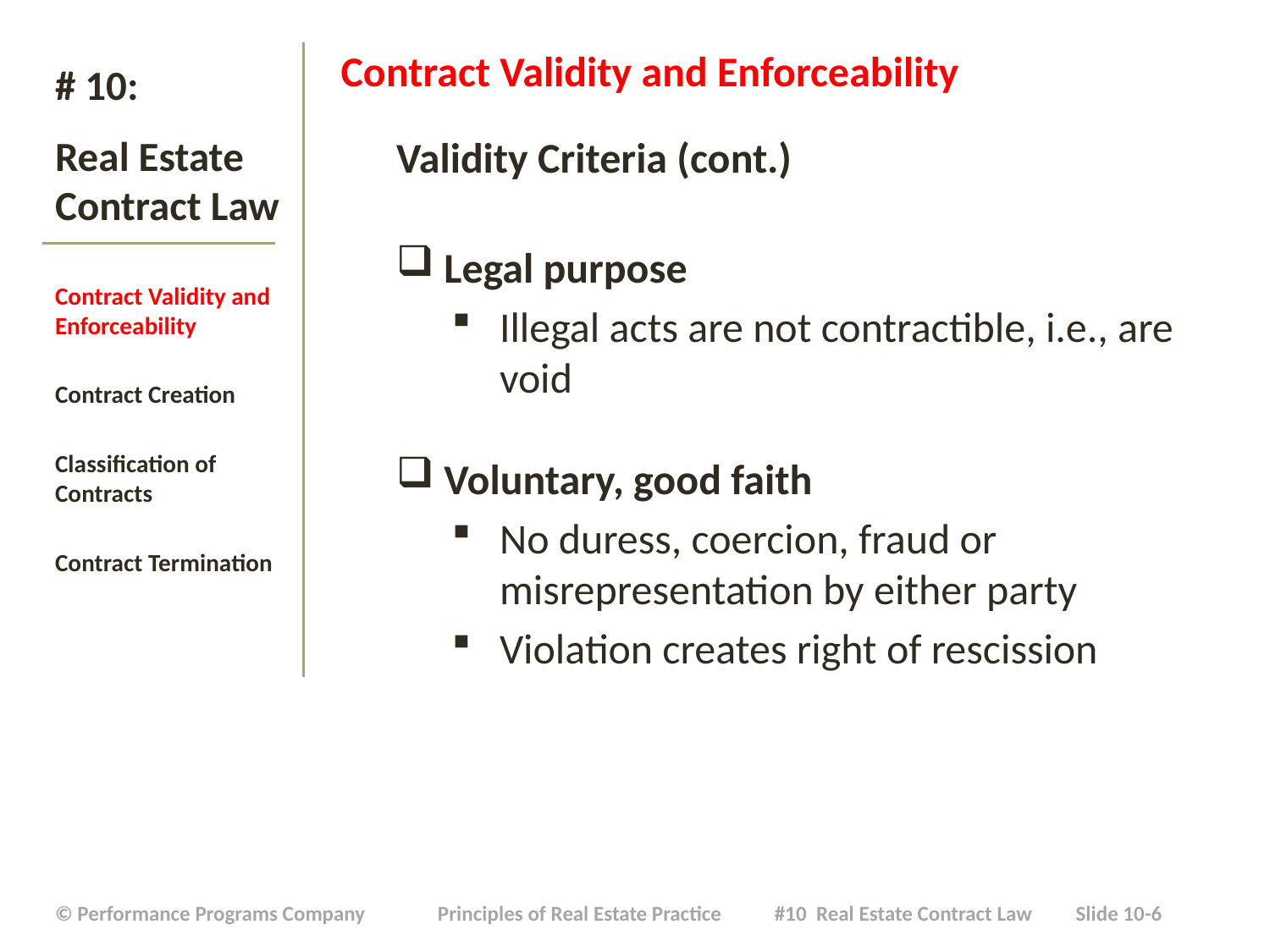

Contract Validity and Enforceability

Validity Criteria (cont.)
Legal purpose
Illegal acts are not contractible, i.e., are void
Voluntary, good faith
No duress, coercion, fraud or misrepresentation by either party
Violation creates right of rescission
# # 10: Real Estate Contract Law

Contract Validity and Enforceability

Contract Creation

Classification of Contracts

Contract Termination

| © Performance Programs Company Principles of Real Estate Practice #10 Real Estate Contract Law Slide 10-6 |
| --- |